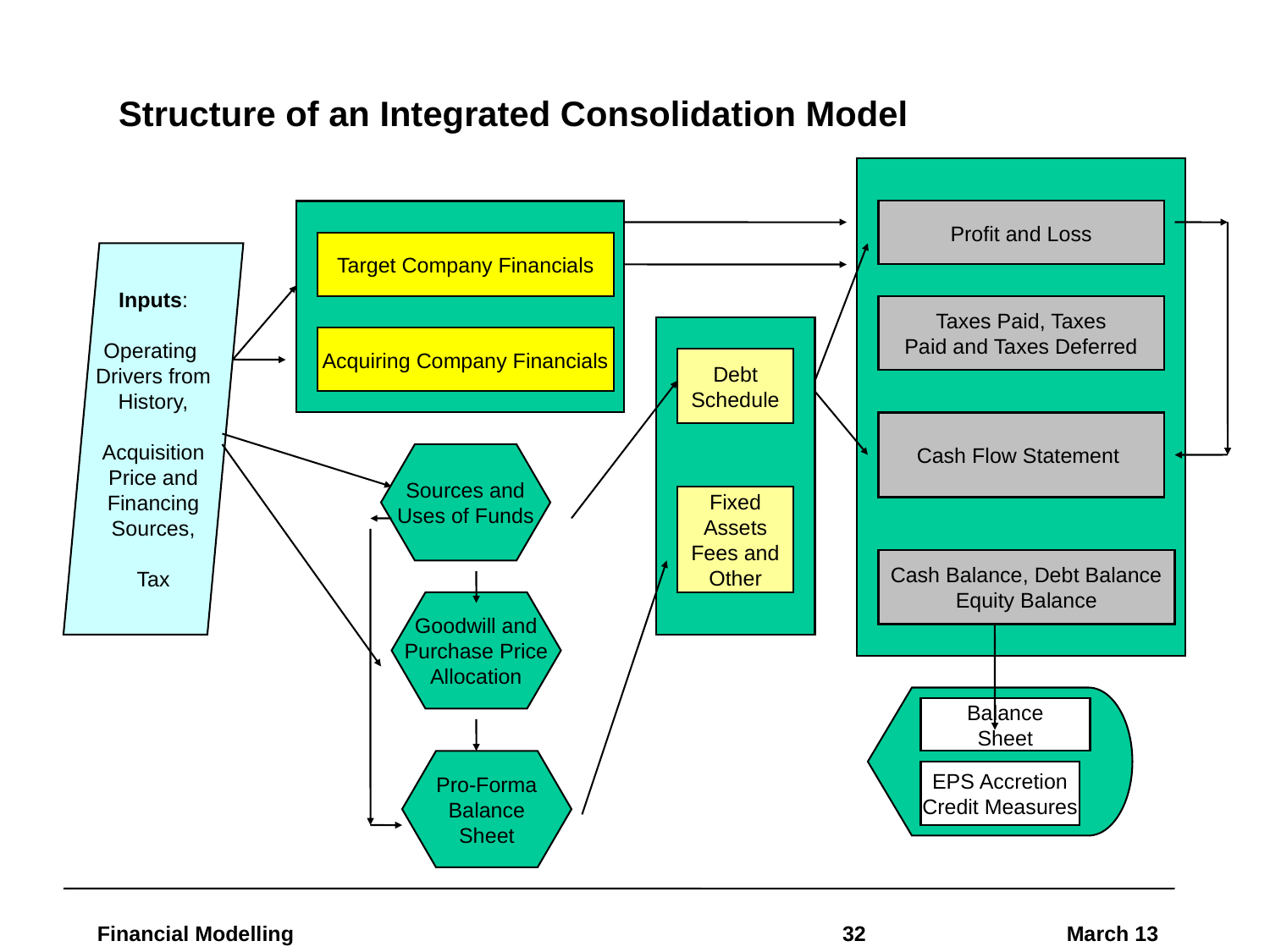

# Structure of an Integrated Consolidation Model

Profit and Loss

Target Company Financials
Inputs:

Operating
Drivers from
History,

Acquisition
Price and
Financing
Sources,

Tax

Taxes Paid, Taxes
Paid and Taxes Deferred

Acquiring Company Financials
Debt
Schedule

Cash Flow Statement

Sources and
Uses of Funds

Fixed
Assets
Fees and
Other

Cash Balance, Debt Balance
Equity Balance

Goodwill and
Purchase Price
Allocation

Balance
Sheet

Pro-Forma
Balance
Sheet
EPS Accretion
Credit Measures